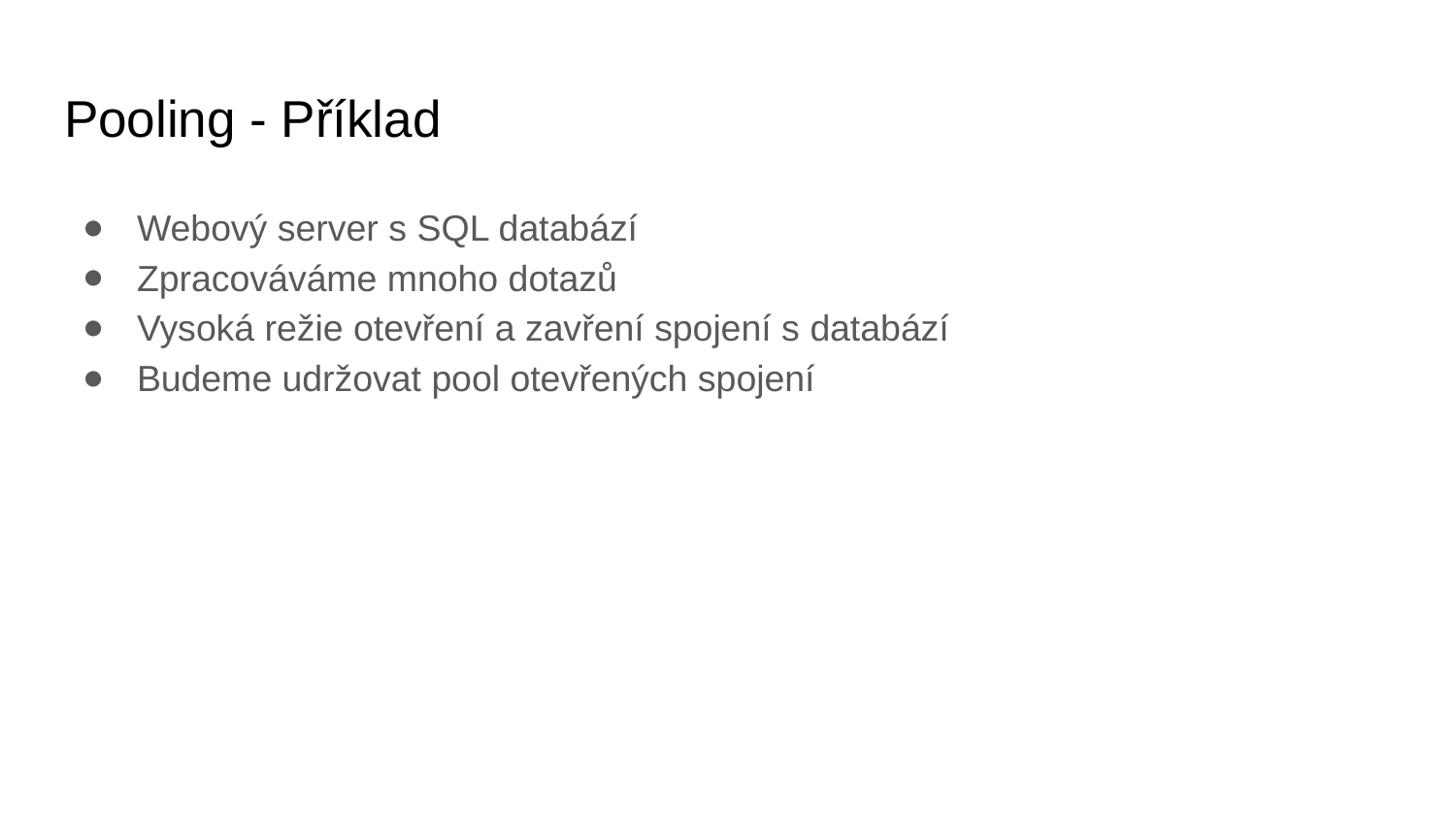

# Pooling - Příklad
Webový server s SQL databází
Zpracováváme mnoho dotazů
Vysoká režie otevření a zavření spojení s databází
Budeme udržovat pool otevřených spojení